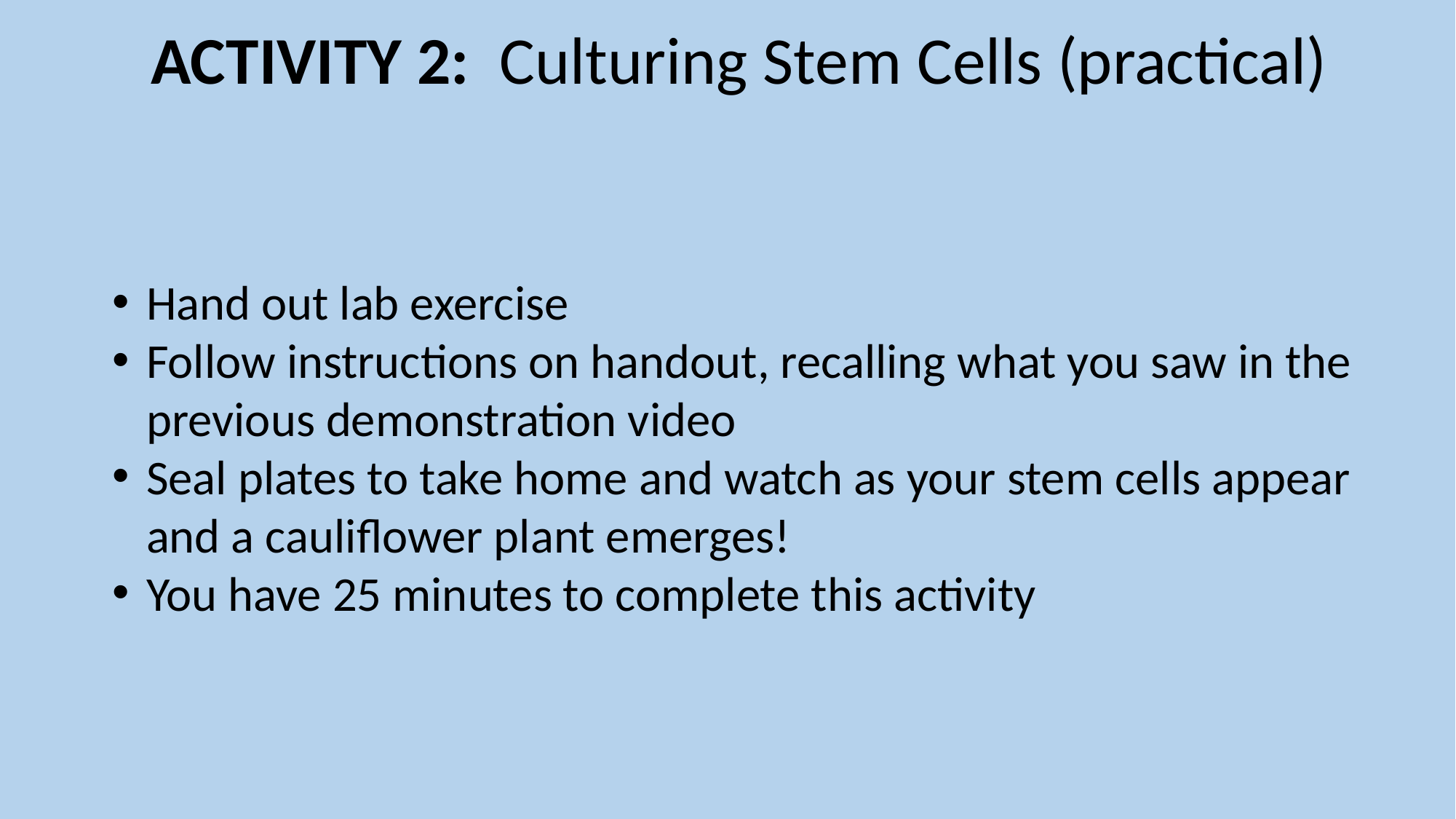

# ACTIVITY 2:  Culturing Stem Cells (practical)
Hand out lab exercise
Follow instructions on handout, recalling what you saw in the previous demonstration video
Seal plates to take home and watch as your stem cells appear and a cauliflower plant emerges!
You have 25 minutes to complete this activity